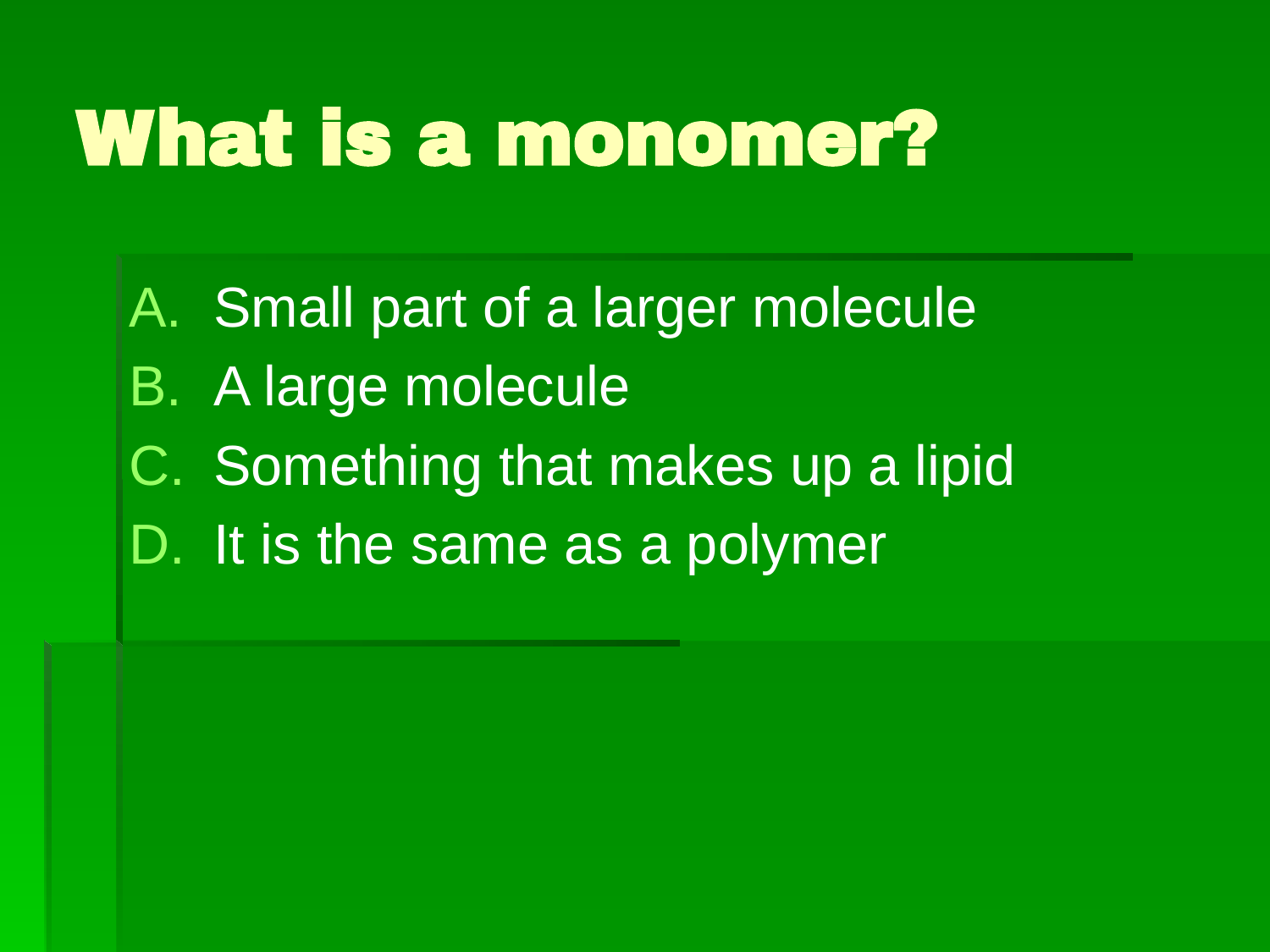

# What is a monomer?
Small part of a larger molecule
A large molecule
Something that makes up a lipid
It is the same as a polymer